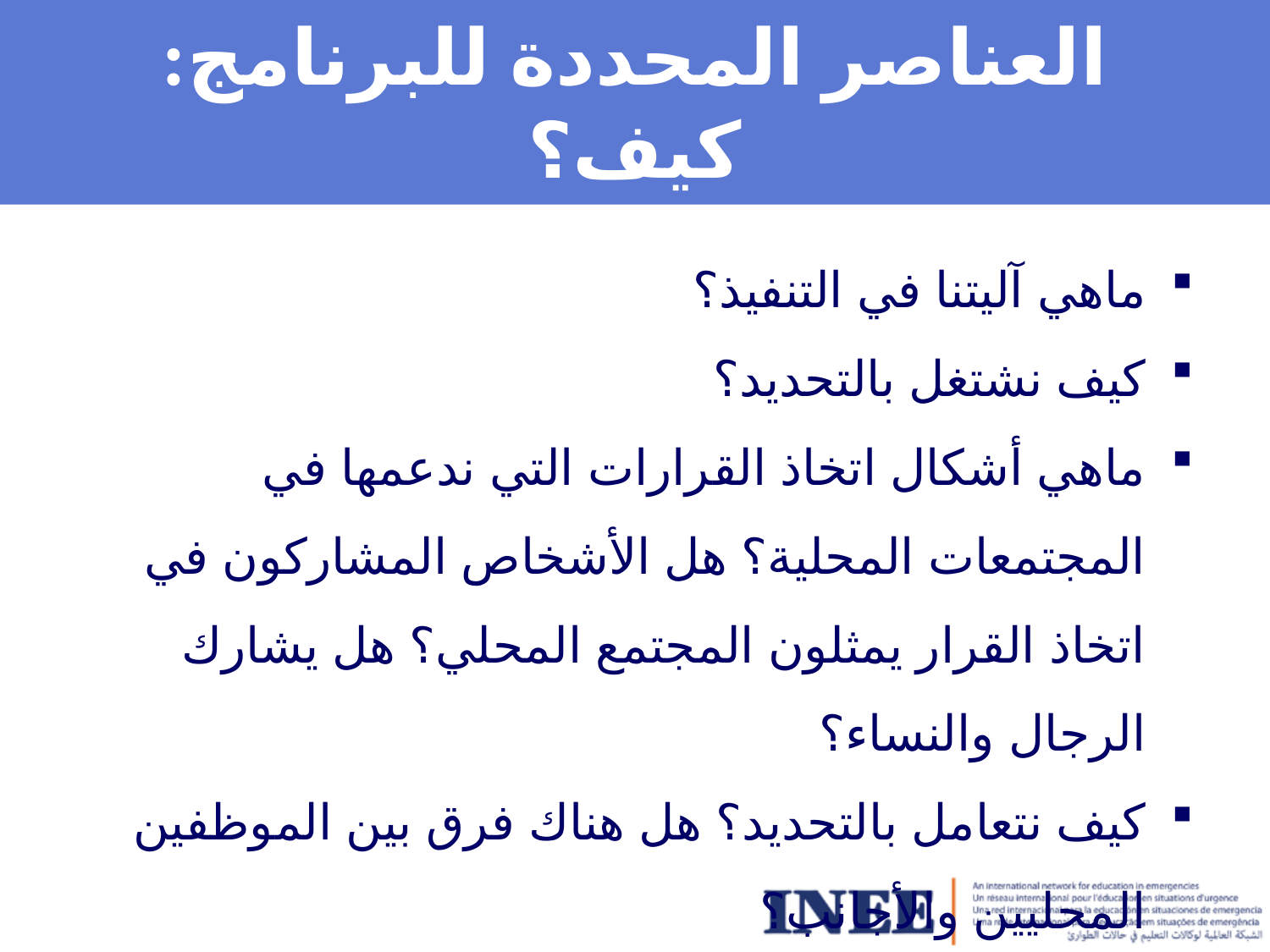

# العناصر المحددة للبرنامج: كيف؟
ماهي آليتنا في التنفيذ؟
كيف نشتغل بالتحديد؟
ماهي أشكال اتخاذ القرارات التي ندعمها في المجتمعات المحلية؟ هل الأشخاص المشاركون في اتخاذ القرار يمثلون المجتمع المحلي؟ هل يشارك الرجال والنساء؟
كيف نتعامل بالتحديد؟ هل هناك فرق بين الموظفين المحليين والأجانب؟